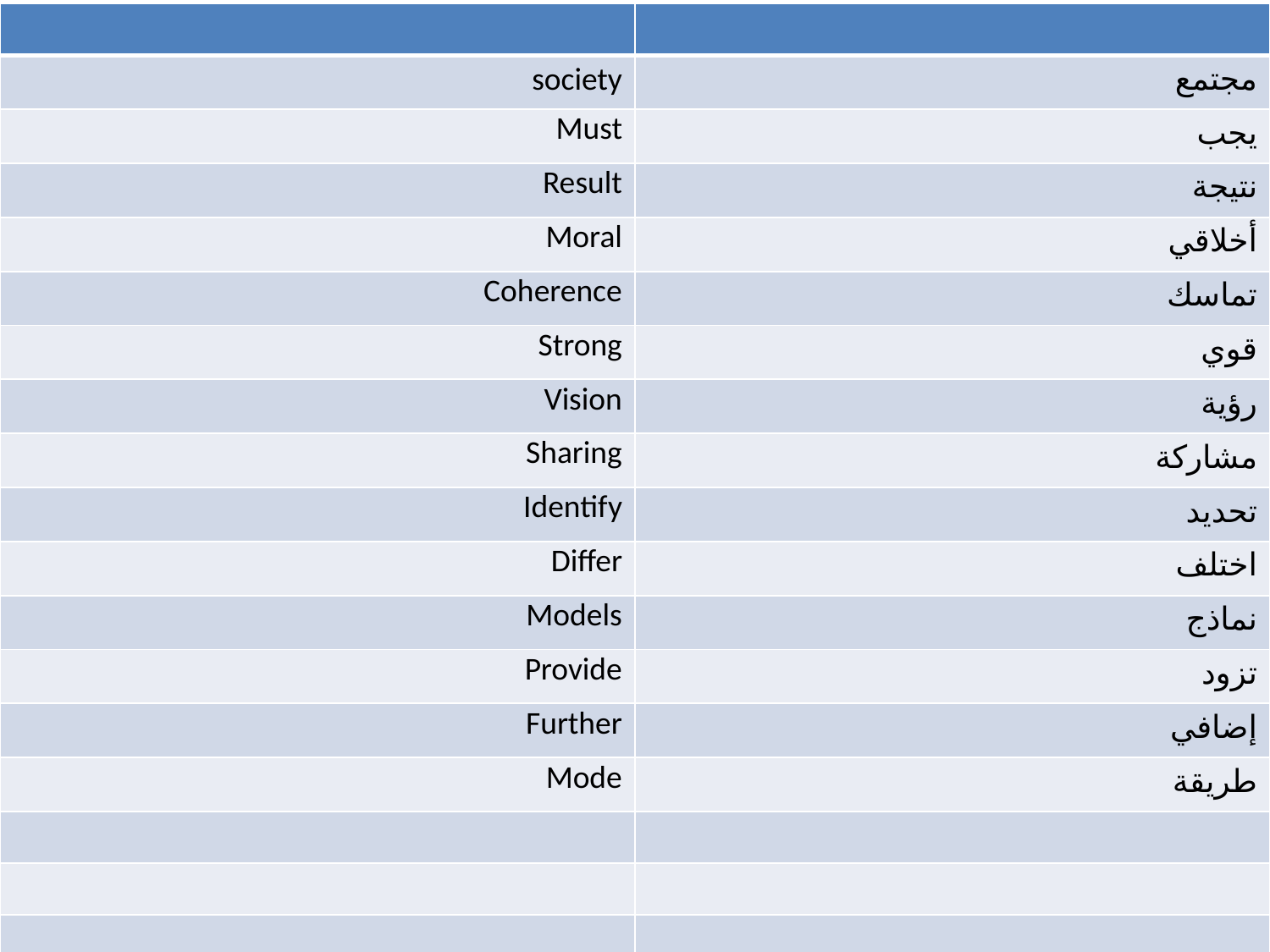

|  |  |
| --- | --- |
| society | مجتمع |
| Must | يجب |
| Result | نتيجة |
| Moral | أخلاقي |
| Coherence | تماسك |
| Strong | قوي |
| Vision | رؤية |
| Sharing | مشاركة |
| Identify | تحديد |
| Differ | اختلف |
| Models | نماذج |
| Provide | تزود |
| Further | إضافي |
| Mode | طريقة |
|  |  |
|  |  |
|  |  |
#